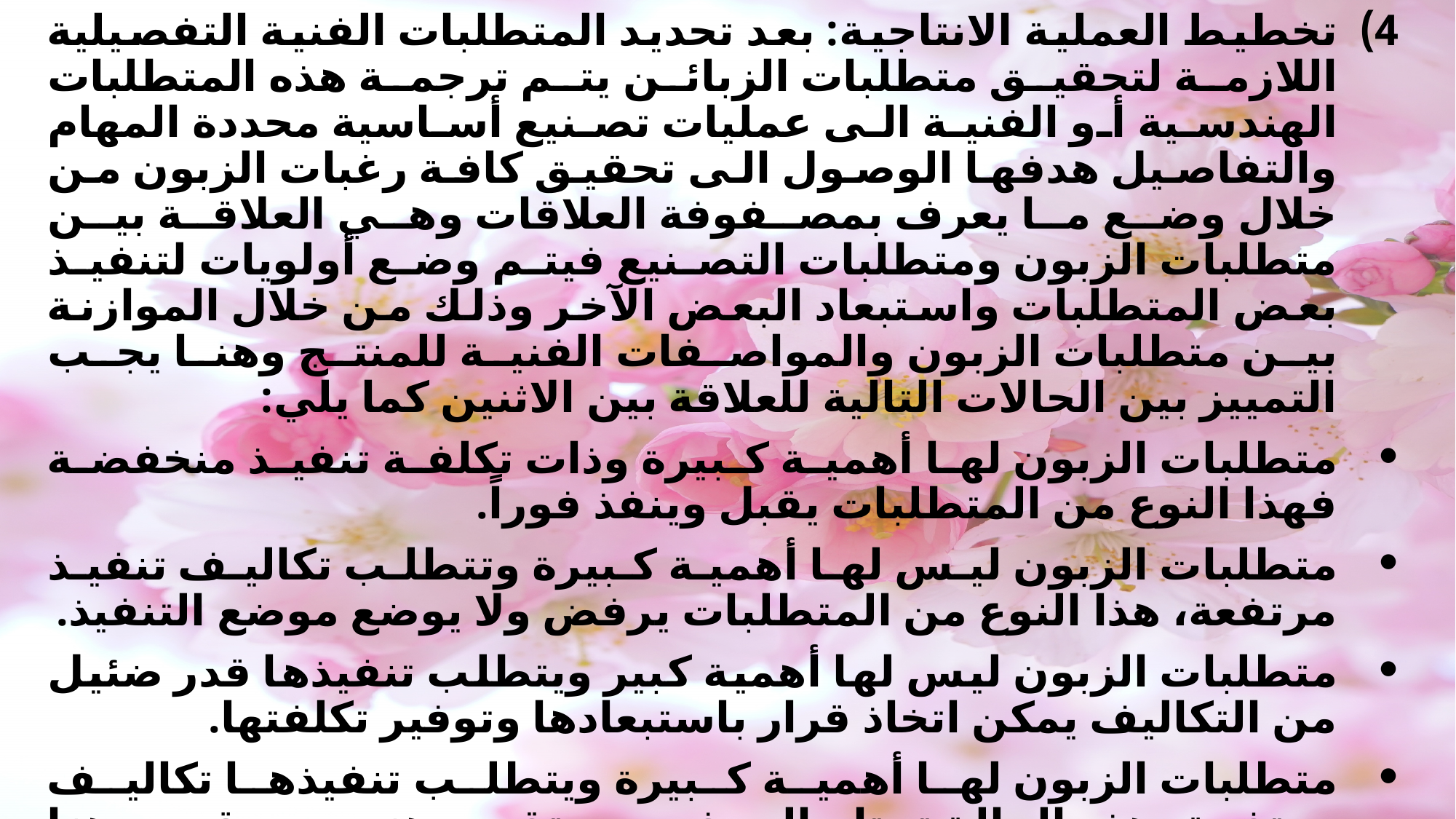

تخطيط العملية الانتاجية: بعد تحديد المتطلبات الفنية التفصيلية اللازمة لتحقيق متطلبات الزبائن يتم ترجمة هذه المتطلبات الهندسية أو الفنية الى عمليات تصنيع أساسية محددة المهام والتفاصيل هدفها الوصول الى تحقيق كافة رغبات الزبون من خلال وضع ما يعرف بمصفوفة العلاقات وهي العلاقة بين متطلبات الزبون ومتطلبات التصنيع فيتم وضع أولويات لتنفيذ بعض المتطلبات واستبعاد البعض الآخر وذلك من خلال الموازنة بين متطلبات الزبون والمواصفات الفنية للمنتج وهنا يجب التمييز بين الحالات التالية للعلاقة بين الاثنين كما يلي:
متطلبات الزبون لها أهمية كبيرة وذات تكلفة تنفيذ منخفضة فهذا النوع من المتطلبات يقبل وينفذ فوراً.
متطلبات الزبون ليس لها أهمية كبيرة وتتطلب تكاليف تنفيذ مرتفعة، هذا النوع من المتطلبات يرفض ولا يوضع موضع التنفيذ.
متطلبات الزبون ليس لها أهمية كبير ويتطلب تنفيذها قدر ضئيل من التكاليف يمكن اتخاذ قرار باستبعادها وتوفير تكلفتها.
متطلبات الزبون لها أهمية كبيرة ويتطلب تنفيذها تكاليف مرتفعة، هذه الحالة تحتاج الى فحص وتقييم هندسي دقيق وهنا يأتي دور هندسة القيمة حيث يستخدم فريق العمل أسلوب العصف الذهني لطرح الأفكار المبتكرة والمبدعة لتخفيض التكاليف الخاصة بالعمليات الانتاجية لأجزاء المنتج مع الحفاظ على جودة المنتج ومتطلبات الزبون.
#